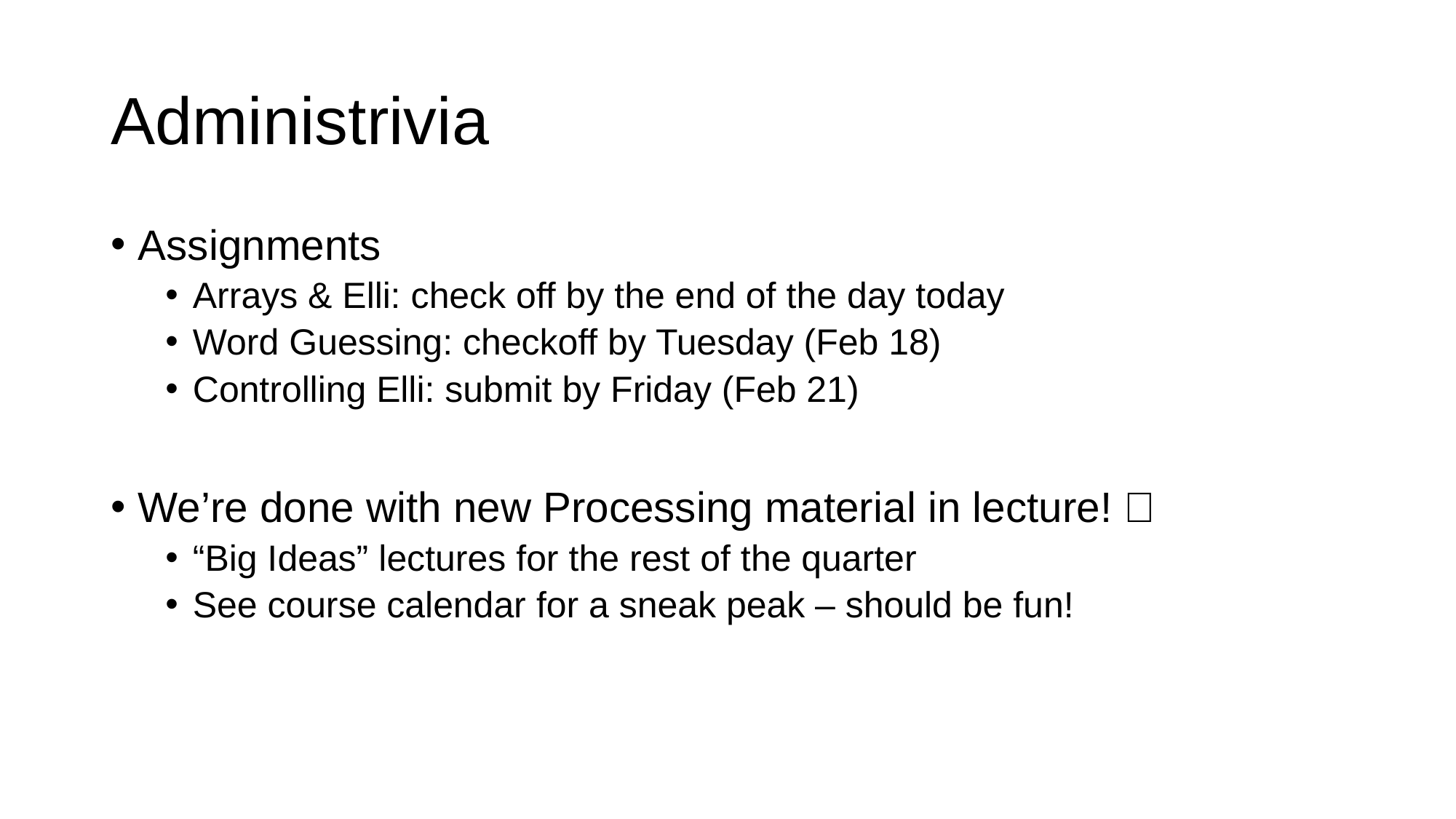

# Administrivia
Assignments
Arrays & Elli: check off by the end of the day today
Word Guessing: checkoff by Tuesday (Feb 18)
Controlling Elli: submit by Friday (Feb 21)

We’re done with new Processing material in lecture! 🥳
“Big Ideas” lectures for the rest of the quarter
See course calendar for a sneak peak – should be fun!